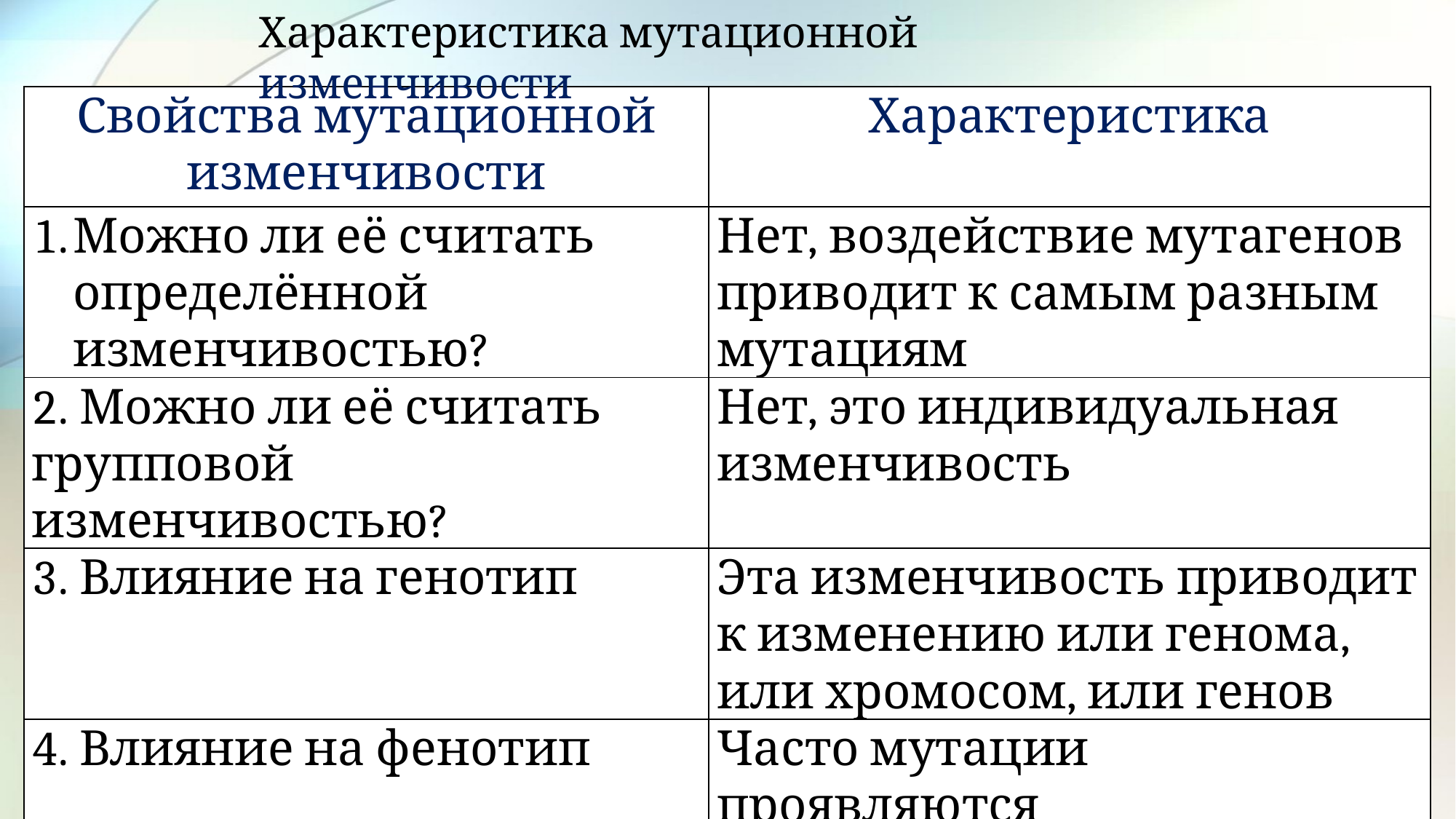

Характеристика мутационной изменчивости
| Свойства мутационной изменчивости | Характеристика |
| --- | --- |
| Можно ли её считать определённой изменчивостью? | Нет, воздействие мутагенов приводит к самым разным мутациям |
| 2. Можно ли её считать групповой изменчивостью? | Нет, это индивидуальная изменчивость |
| 3. Влияние на генотип | Эта изменчивость приводит к изменению или генома, или хромосом, или генов |
| 4. Влияние на фенотип | Часто мутации проявляются фенотипически |